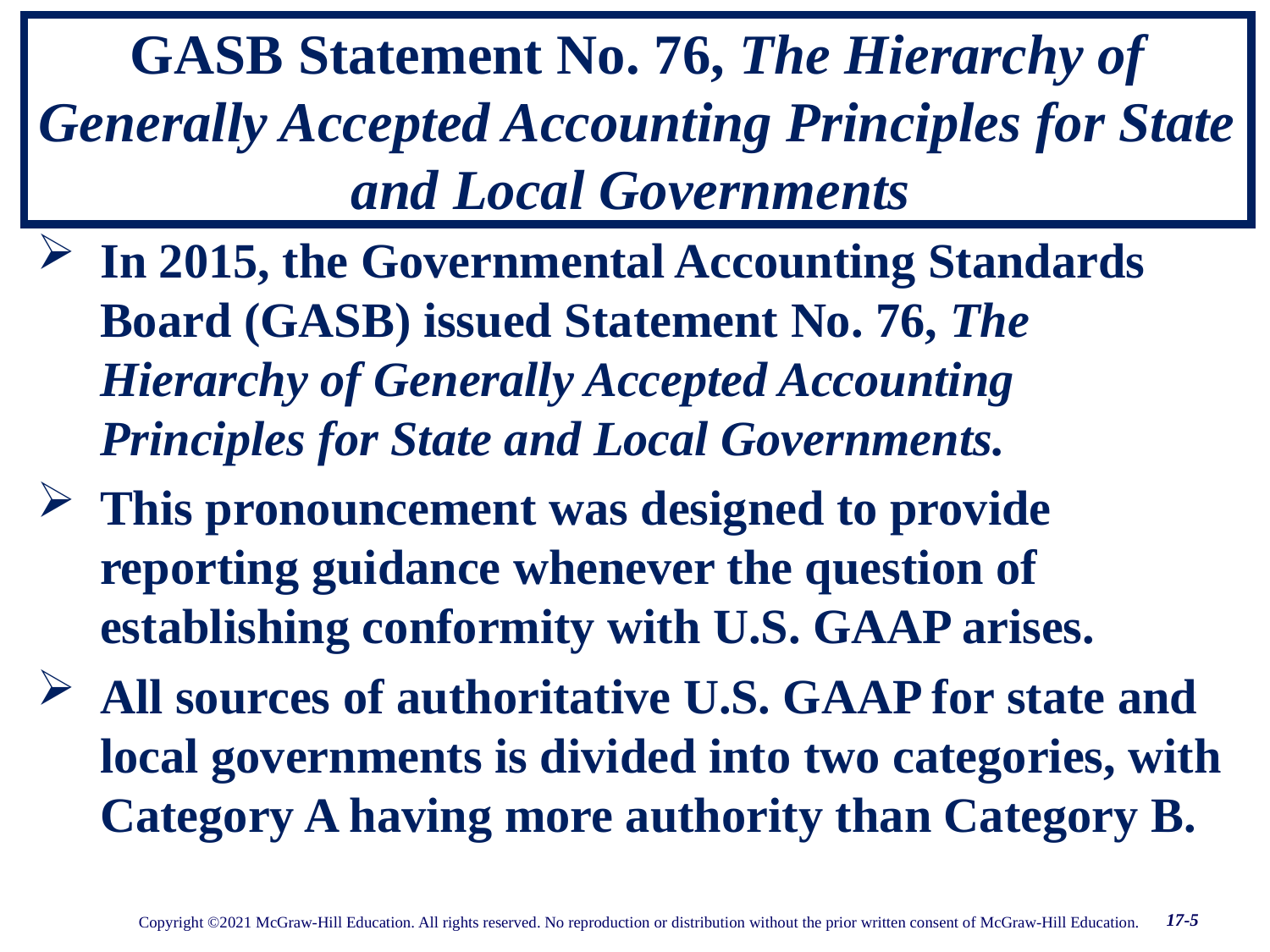

# GASB Statement No. 76, The Hierarchy of Generally Accepted Accounting Principles for State and Local Governments
In 2015, the Governmental Accounting Standards Board (GASB) issued Statement No. 76, The Hierarchy of Generally Accepted Accounting Principles for State and Local Governments.
This pronouncement was designed to provide reporting guidance whenever the question of establishing conformity with U.S. GAAP arises.
All sources of authoritative U.S. GAAP for state and local governments is divided into two categories, with Category A having more authority than Category B.

17-5
Copyright ©2021 McGraw-Hill Education. All rights reserved. No reproduction or distribution without the prior written consent of McGraw-Hill Education.